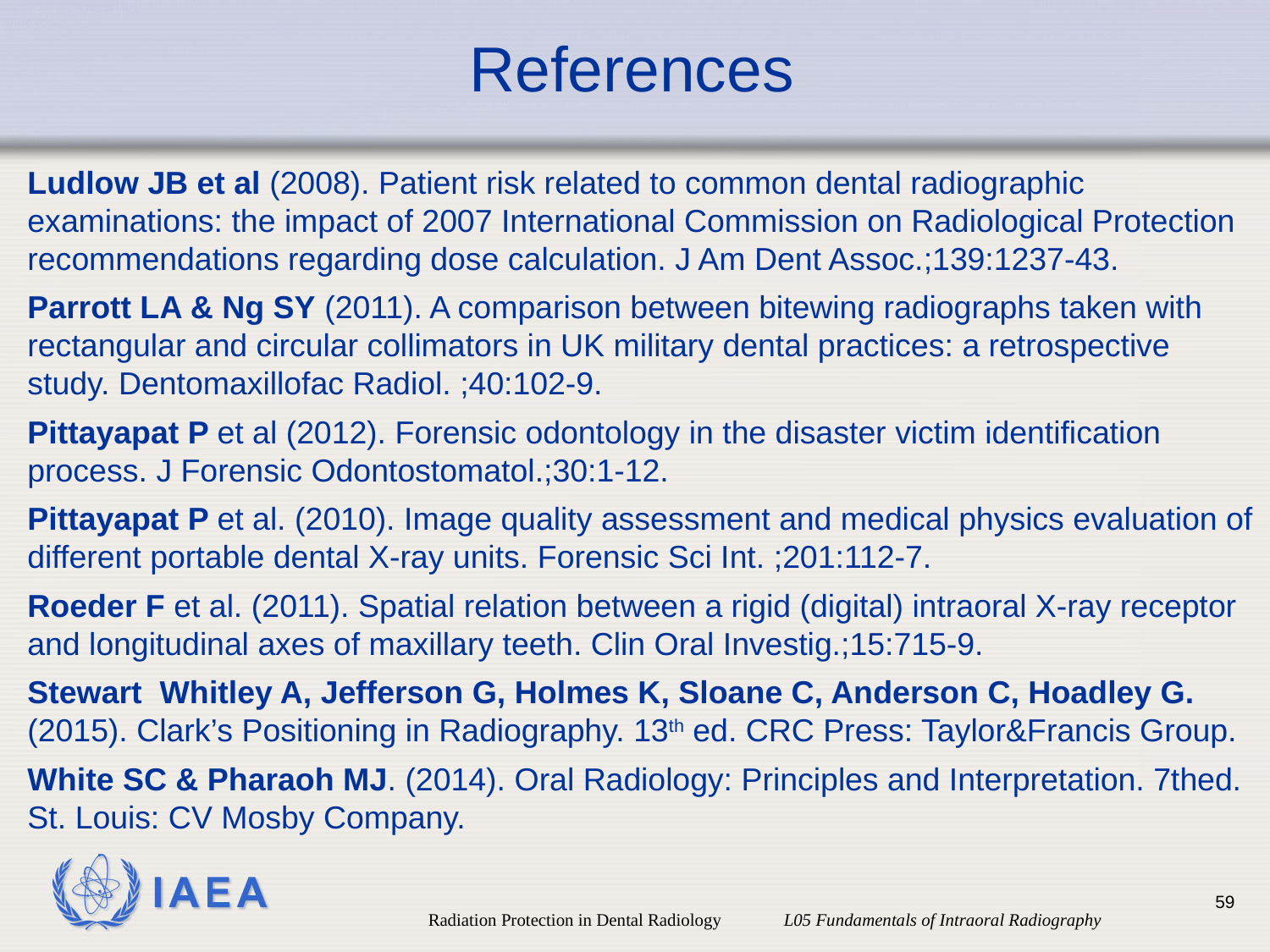

# References
Ludlow JB et al (2008). Patient risk related to common dental radiographic examinations: the impact of 2007 International Commission on Radiological Protection recommendations regarding dose calculation. J Am Dent Assoc.;139:1237-43.
Parrott LA & Ng SY (2011). A comparison between bitewing radiographs taken with rectangular and circular collimators in UK military dental practices: a retrospective study. Dentomaxillofac Radiol. ;40:102-9.
Pittayapat P et al (2012). Forensic odontology in the disaster victim identification process. J Forensic Odontostomatol.;30:1-12.
Pittayapat P et al. (2010). Image quality assessment and medical physics evaluation of different portable dental X-ray units. Forensic Sci Int. ;201:112-7.
Roeder F et al. (2011). Spatial relation between a rigid (digital) intraoral X-ray receptor and longitudinal axes of maxillary teeth. Clin Oral Investig.;15:715-9.
Stewart  Whitley A, Jefferson G, Holmes K, Sloane C, Anderson C, Hoadley G. (2015). Clark’s Positioning in Radiography. 13th ed. CRC Press: Taylor&Francis Group.
White SC & Pharaoh MJ. (2014). Oral Radiology: Principles and Interpretation. 7thed. St. Louis: CV Mosby Company.
59
Radiation Protection in Dental Radiology              L05 Fundamentals of Intraoral Radiography